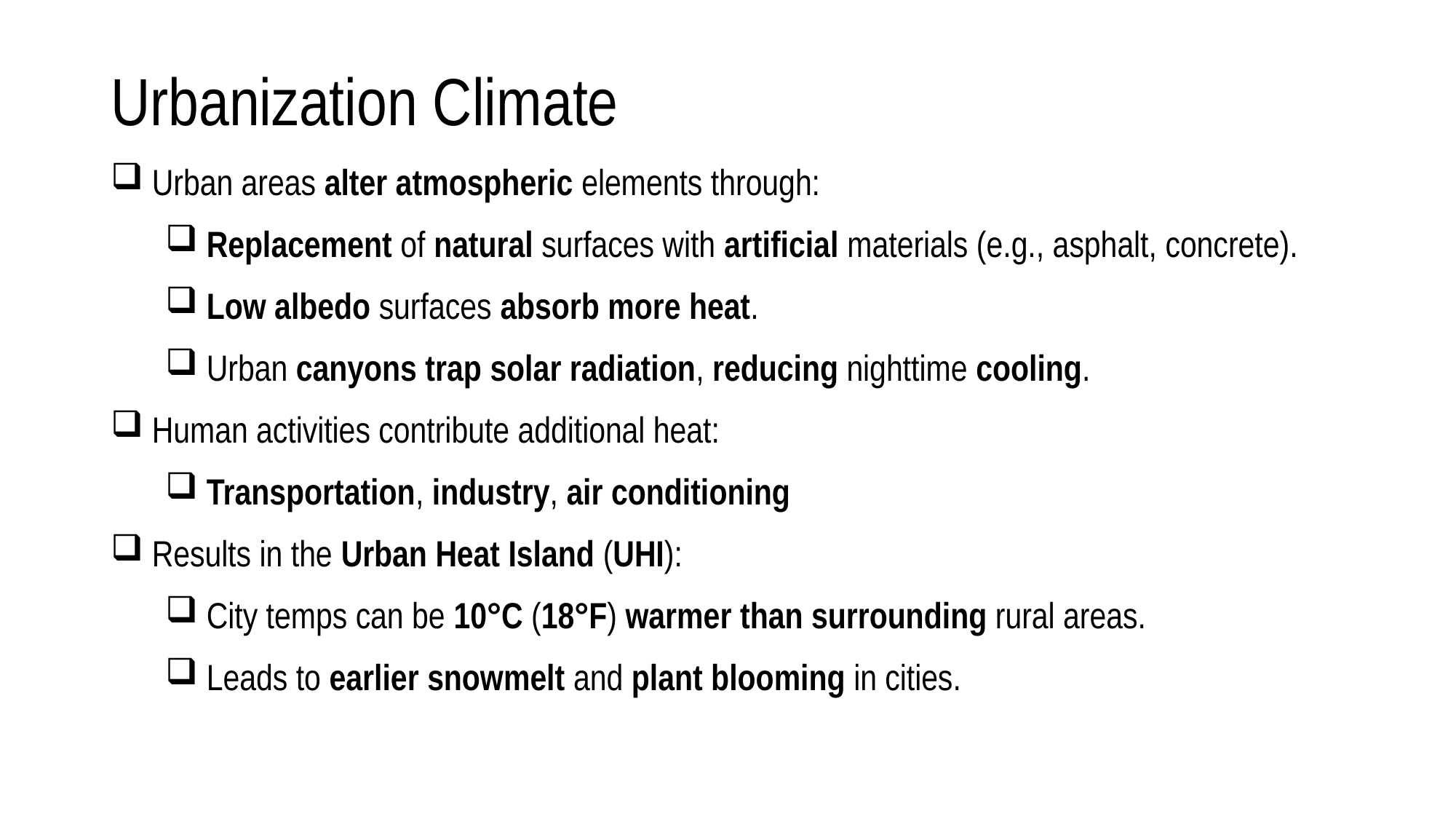

# Urbanization Climate
 Urban areas alter atmospheric elements through:
 Replacement of natural surfaces with artificial materials (e.g., asphalt, concrete).
 Low albedo surfaces absorb more heat.
 Urban canyons trap solar radiation, reducing nighttime cooling.
 Human activities contribute additional heat:
 Transportation, industry, air conditioning
 Results in the Urban Heat Island (UHI):
 City temps can be 10°C (18°F) warmer than surrounding rural areas.
 Leads to earlier snowmelt and plant blooming in cities.